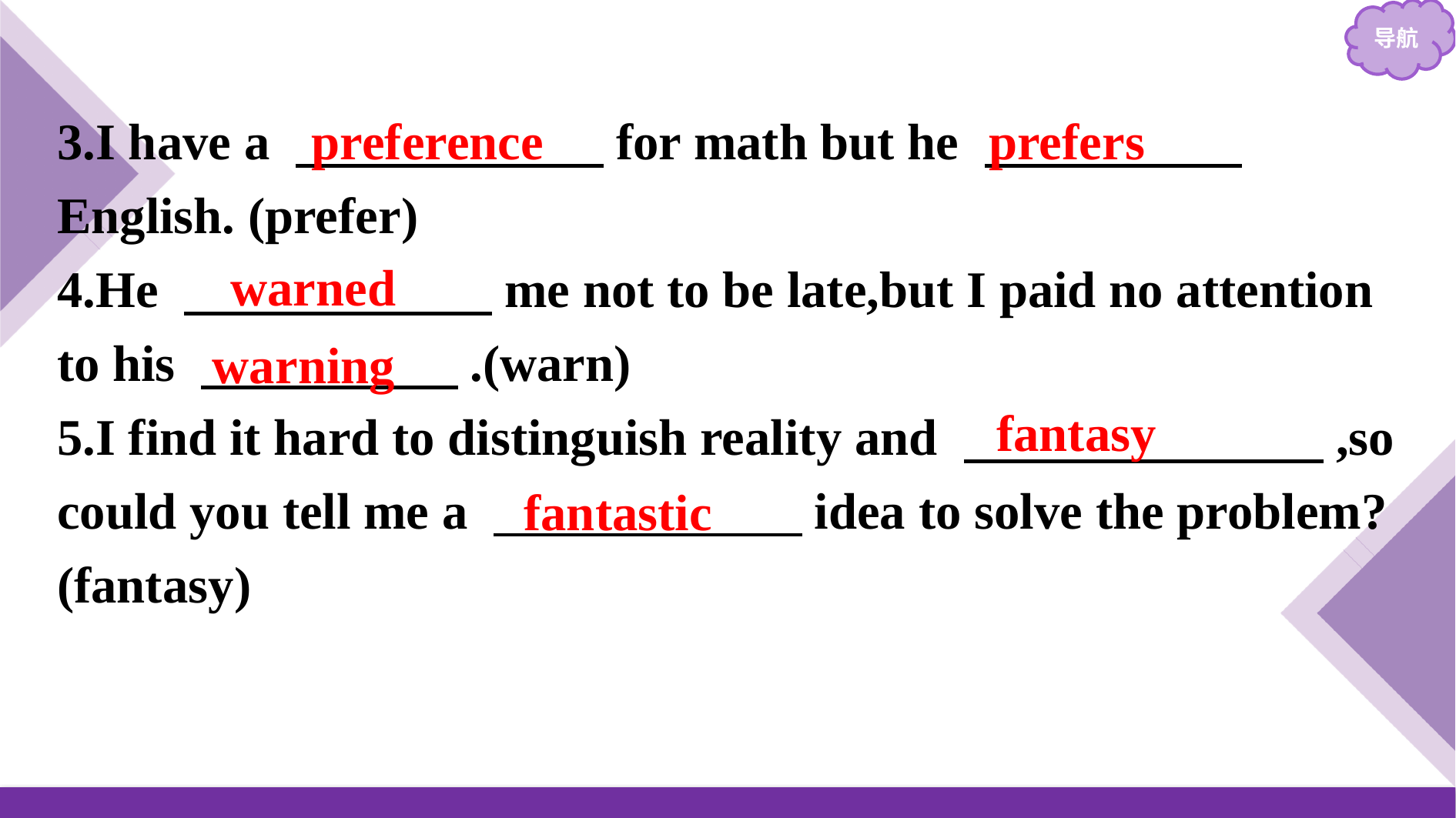

3.I have a 　　　　　　for math but he 　　　　　English. (prefer)
4.He 　　　　　　me not to be late,but I paid no attention to his 　　　　　.(warn)
5.I find it hard to distinguish reality and 　　　　　　　,so could you tell me a 　　　　　　idea to solve the problem? (fantasy)
preference
prefers
warned
warning
fantasy
fantastic